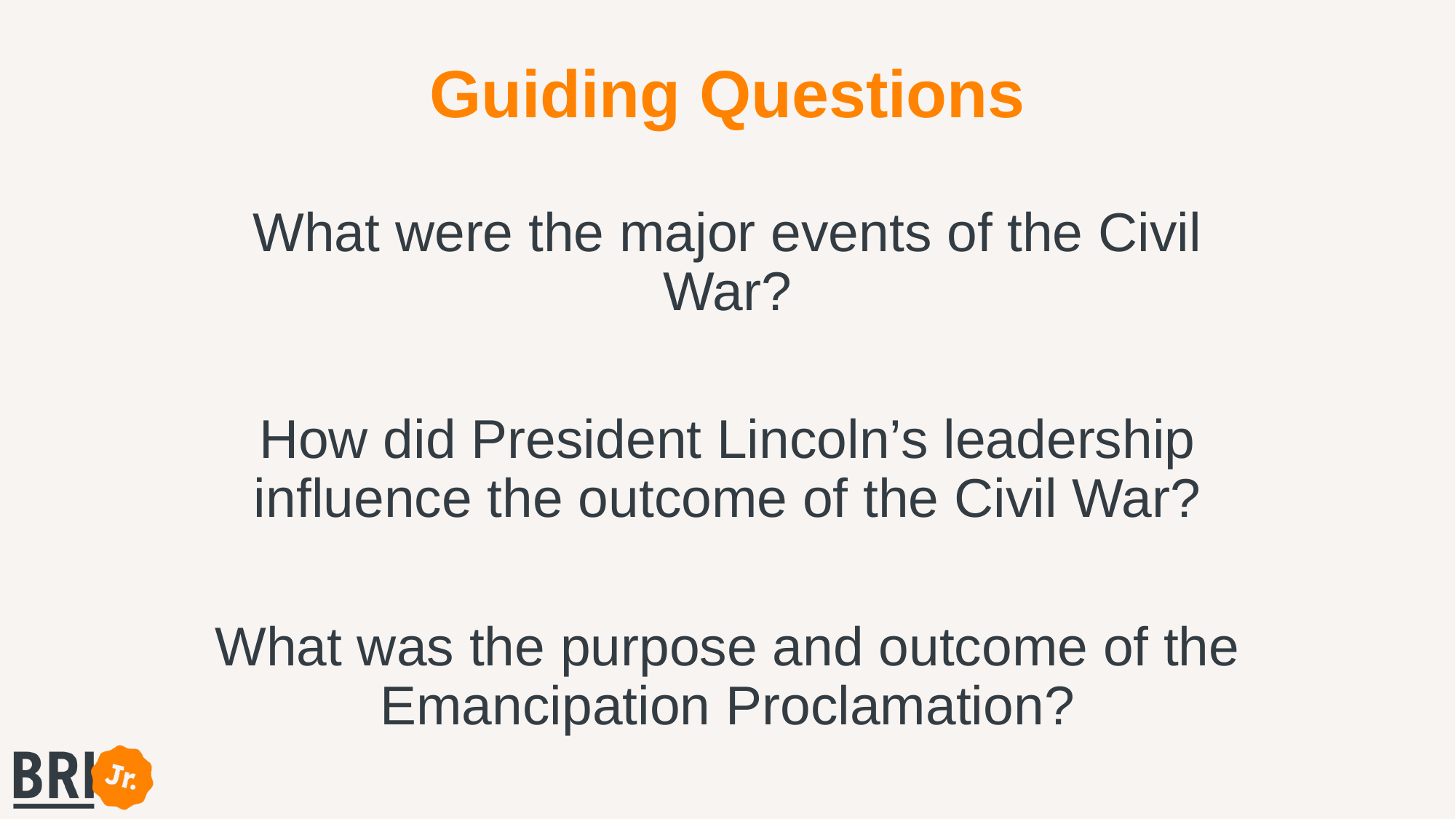

# Guiding Questions
What were the major events of the Civil War?

How did President Lincoln’s leadership influence the outcome of the Civil War?

What was the purpose and outcome of the Emancipation Proclamation?